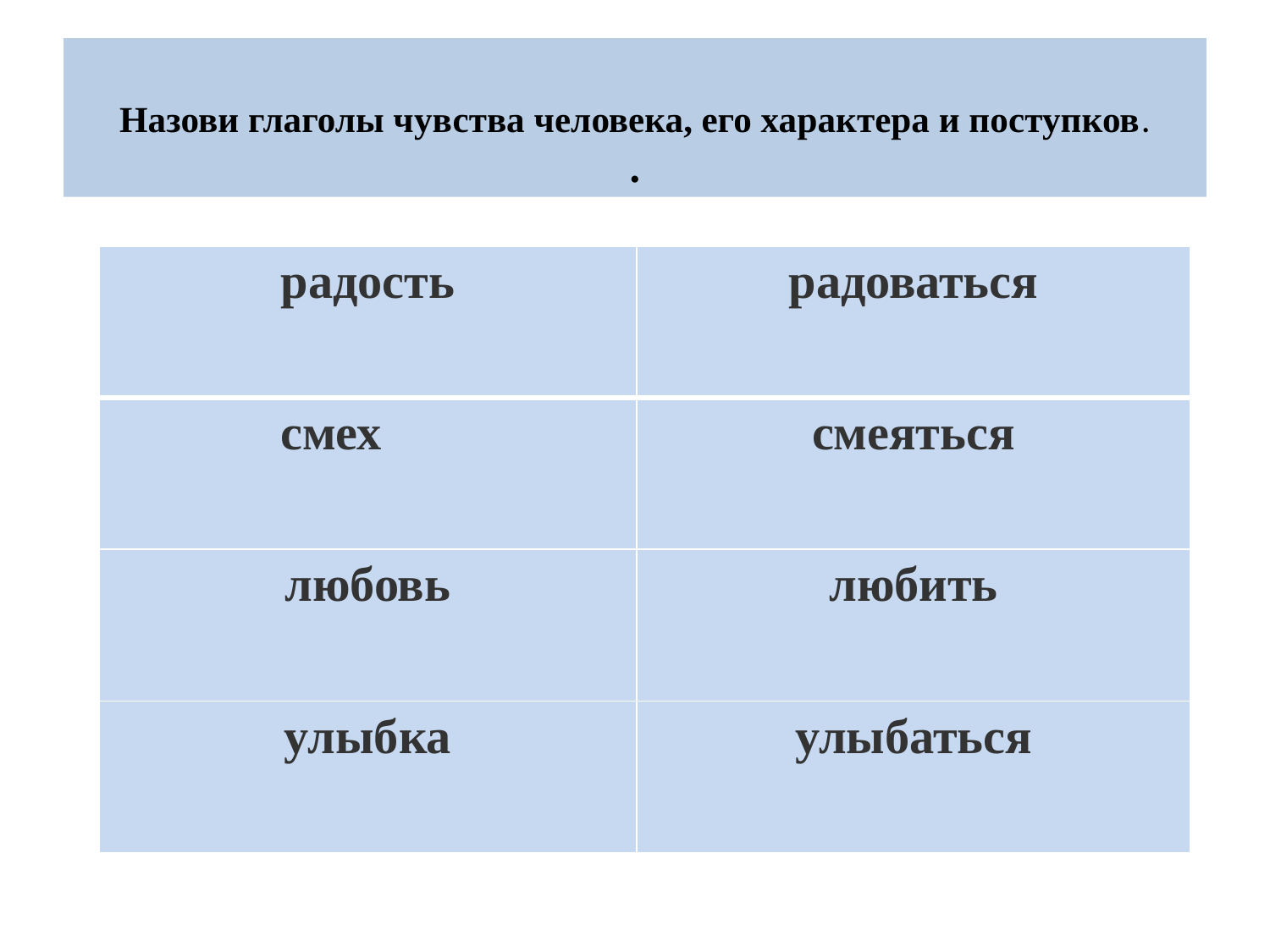

# Назови глаголы чувства человека, его характера и поступков. .
| радость | радоваться |
| --- | --- |
| смех | смеяться |
| любовь | любить |
| улыбка | улыбаться |